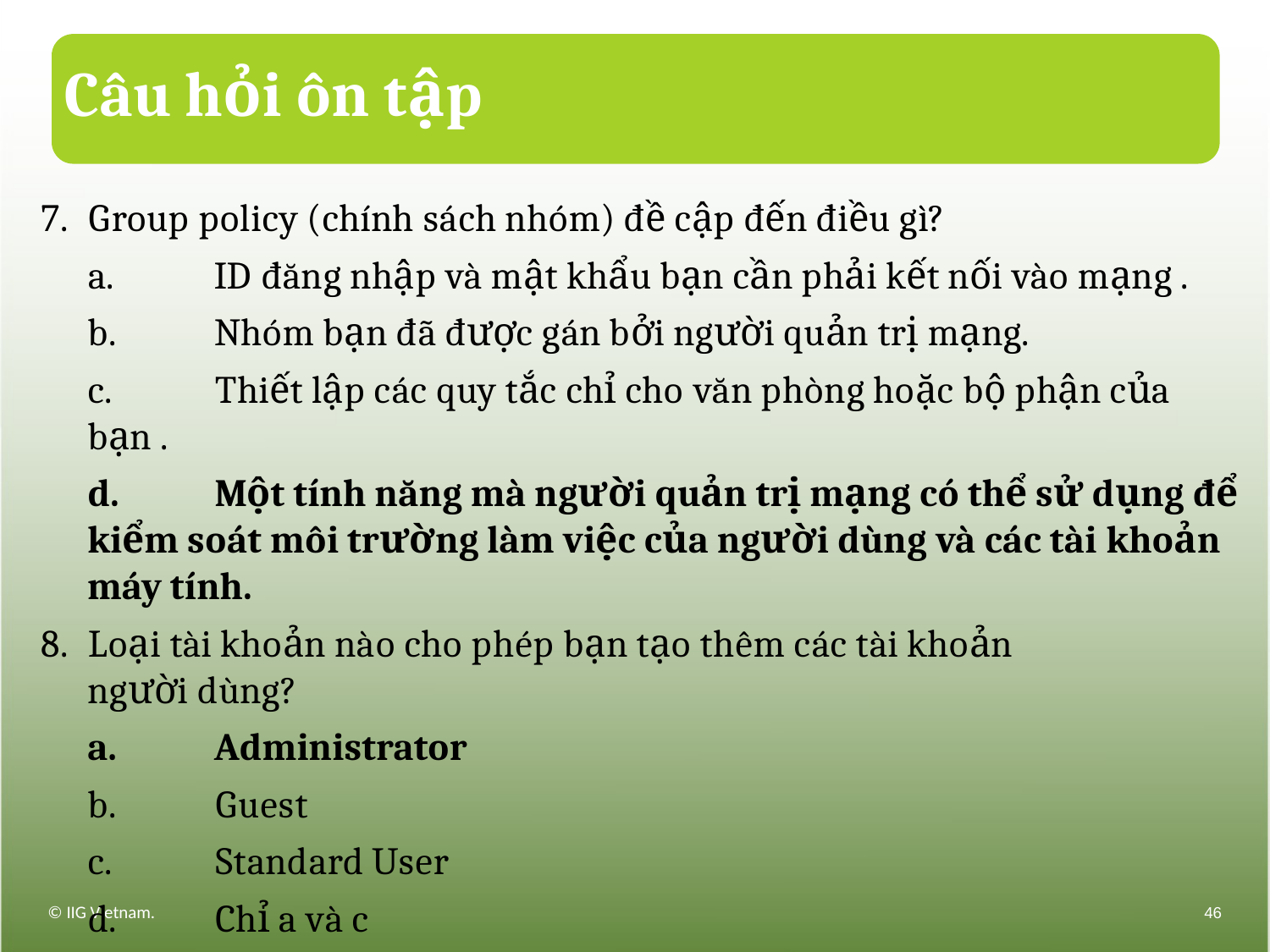

# Câu hỏi ôn tập
7.	Group policy (chính sách nhóm) đề cập đến điều gì?
	a.	ID đăng nhập và mật khẩu bạn cần phải kết nối vào mạng .
	b.	Nhóm bạn đã được gán bởi người quản trị mạng.
	c.	Thiết lập các quy tắc chỉ cho văn phòng hoặc bộ phận của bạn .
	d.	Một tính năng mà người quản trị mạng có thể sử dụng để kiểm soát môi trường làm việc của người dùng và các tài khoản máy tính.
8.	Loại tài khoản nào cho phép bạn tạo thêm các tài khoản
người dùng?
	a.	Administrator
	b.	Guest
	c.	Standard User
	d.	Chỉ a và c
© IIG Vietnam.
46